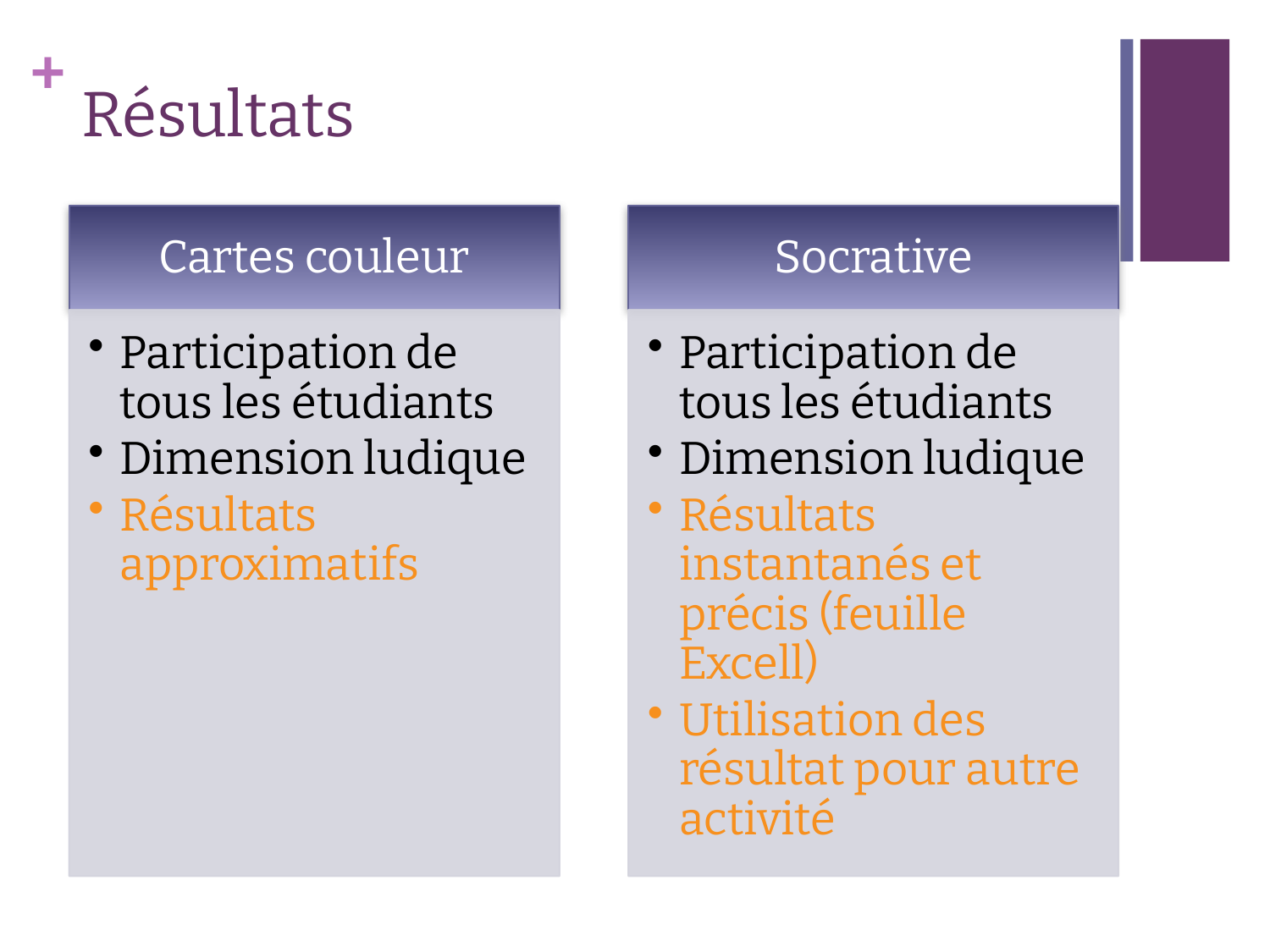

# Résultats
Cartes couleur
Participation de tous les étudiants
Dimension ludique
Résultats approximatifs
Socrative
Participation de tous les étudiants
Dimension ludique
Résultats instantanés et précis (feuille Excell)
Utilisation des résultat pour autre activité